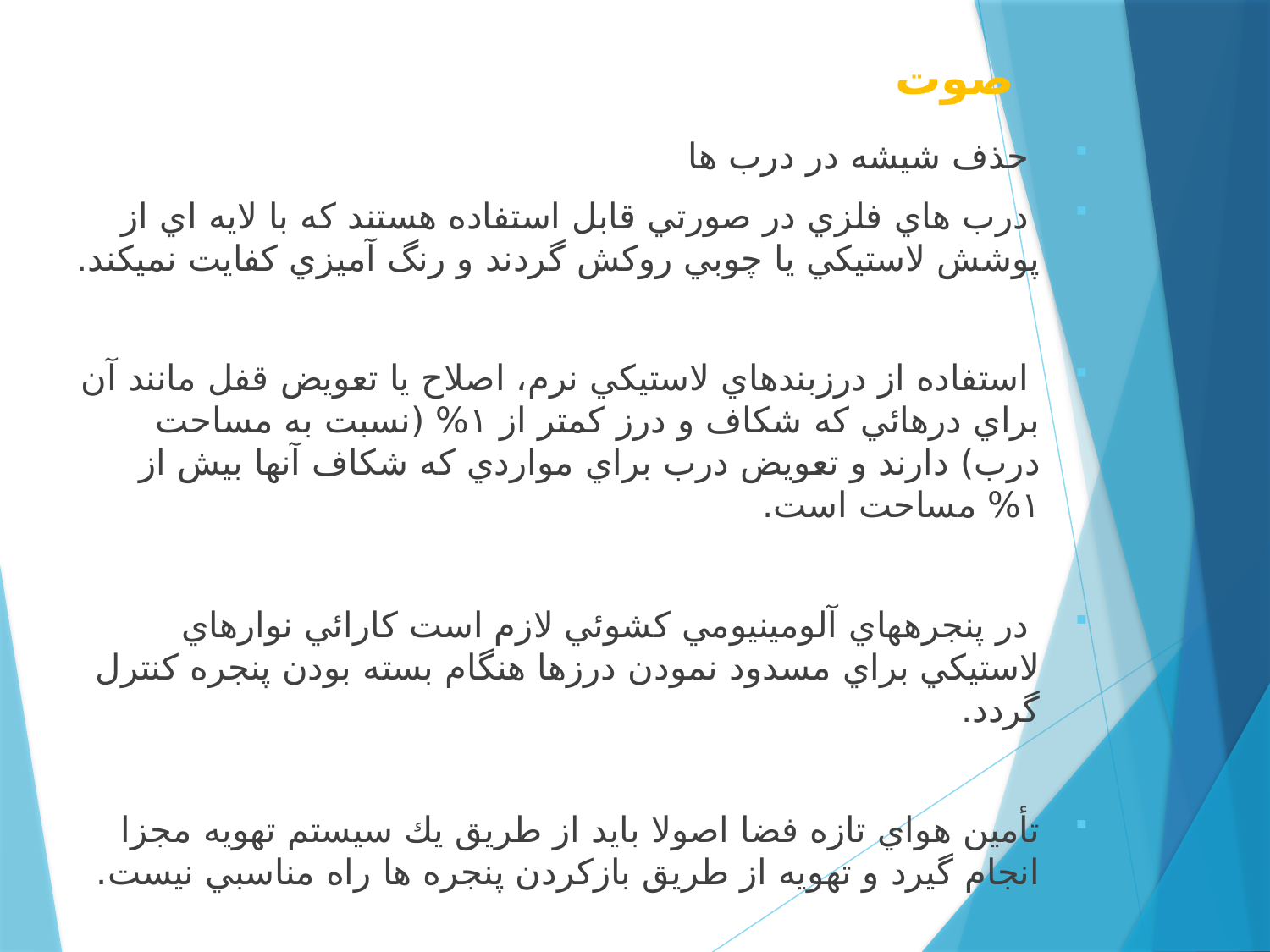

# صوت
 حذف شيشه در درب ها
 درب هاي فلزي در صورتي قابل استفاده هستند كه با لايه اي از پوشش لاستيكي يا چوبي روكش گردند و رنگ آميزي كفايت نميكند.

 استفاده از درزبندهاي لاستيكي نرم، اصلاح يا تعويض قفل مانند آن براي درهائي كه شكاف و درز كمتر از ١% (نسبت به مساحت درب) دارند و تعويض درب براي مواردي كه شكاف آنها بيش از ١% مساحت است.

 در پنجرههاي آلومينيومي كشوئي لازم است كارائي نوارهاي لاستيكي براي مسدود نمودن درزها هنگام بسته بودن پنجره كنترل گردد.

تأمين هواي تازه فضا اصولا بايد از طريق يك سيستم تهويه مجزا انجام گيرد و تهويه از طريق بازكردن پنجره ها راه مناسبي نيست.